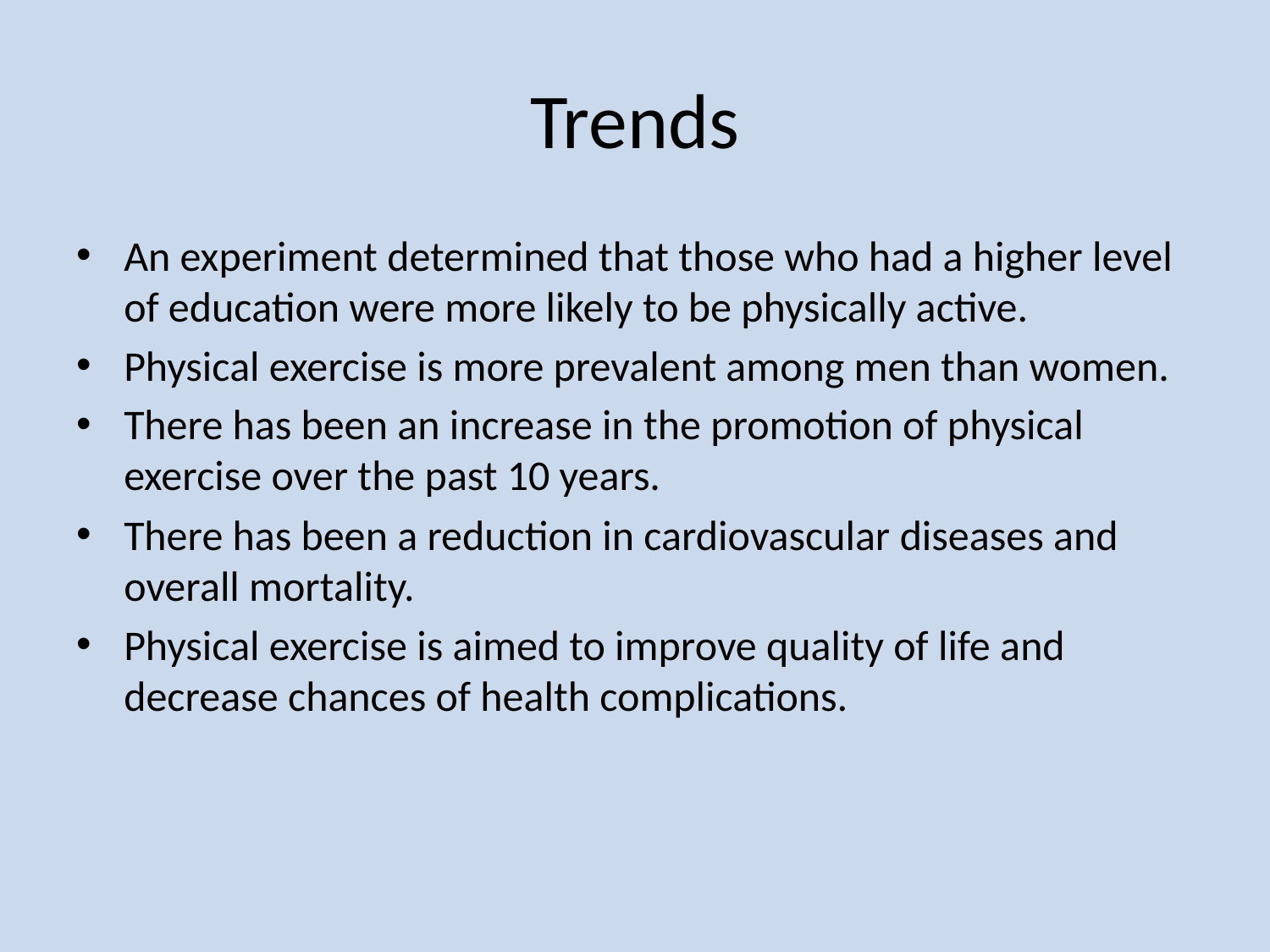

# Trends
An experiment determined that those who had a higher level of education were more likely to be physically active.
Physical exercise is more prevalent among men than women.
There has been an increase in the promotion of physical exercise over the past 10 years.
There has been a reduction in cardiovascular diseases and overall mortality.
Physical exercise is aimed to improve quality of life and decrease chances of health complications.